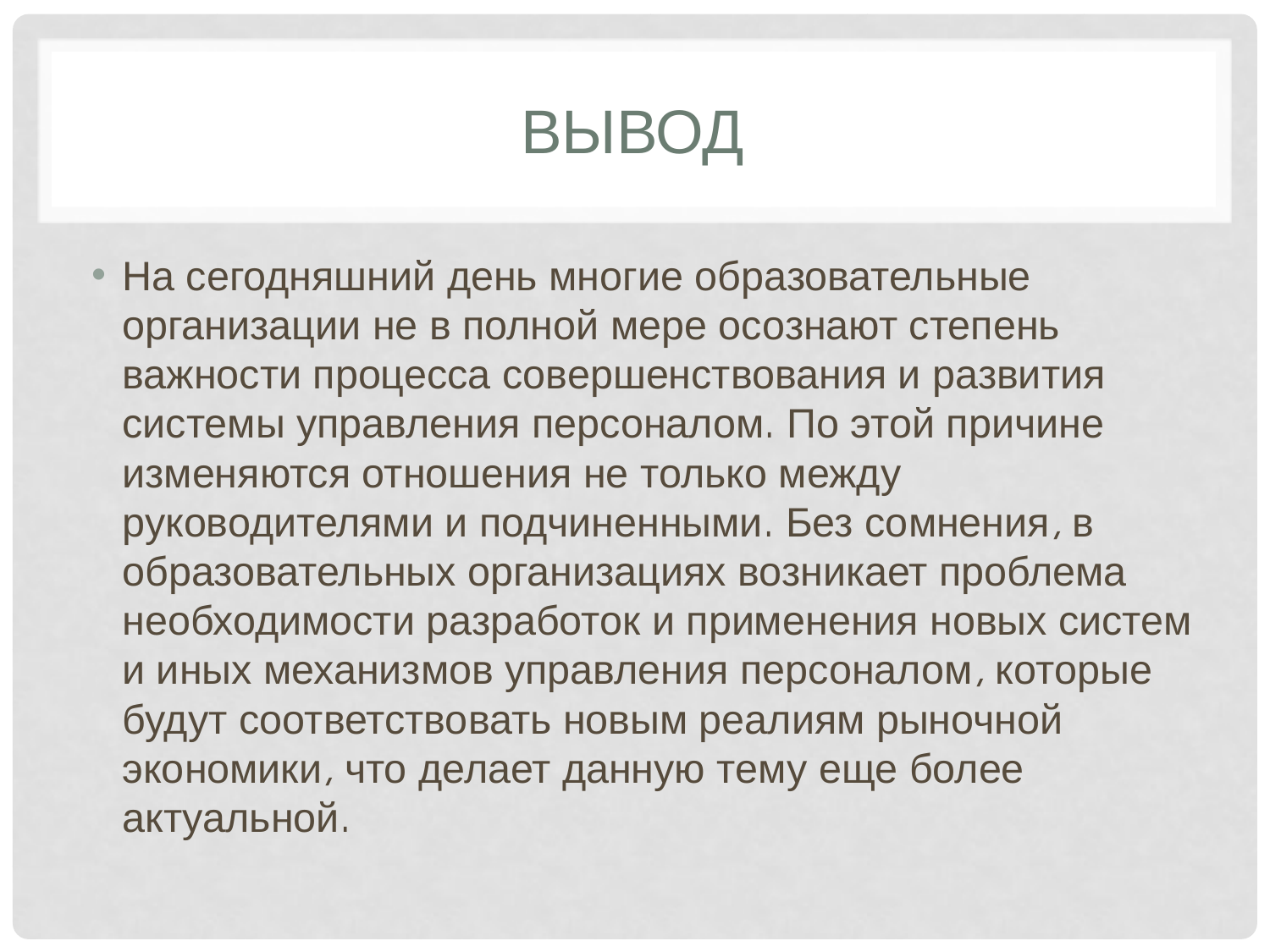

# вывод
На сегодняшний день многие образовательные организации не в полной мере осознают степень важности процесса совершенствования и развития системы управления персоналом. По этой причине изменяются отношения не только между руководителями и подчиненными. Без сомнения, в образовательных организациях возникает проблема необходимости разработок и применения новых систем и иных механизмов управления персоналом, которые будут соответствовать новым реалиям рыночной экономики, что делает данную тему еще более актуальной.